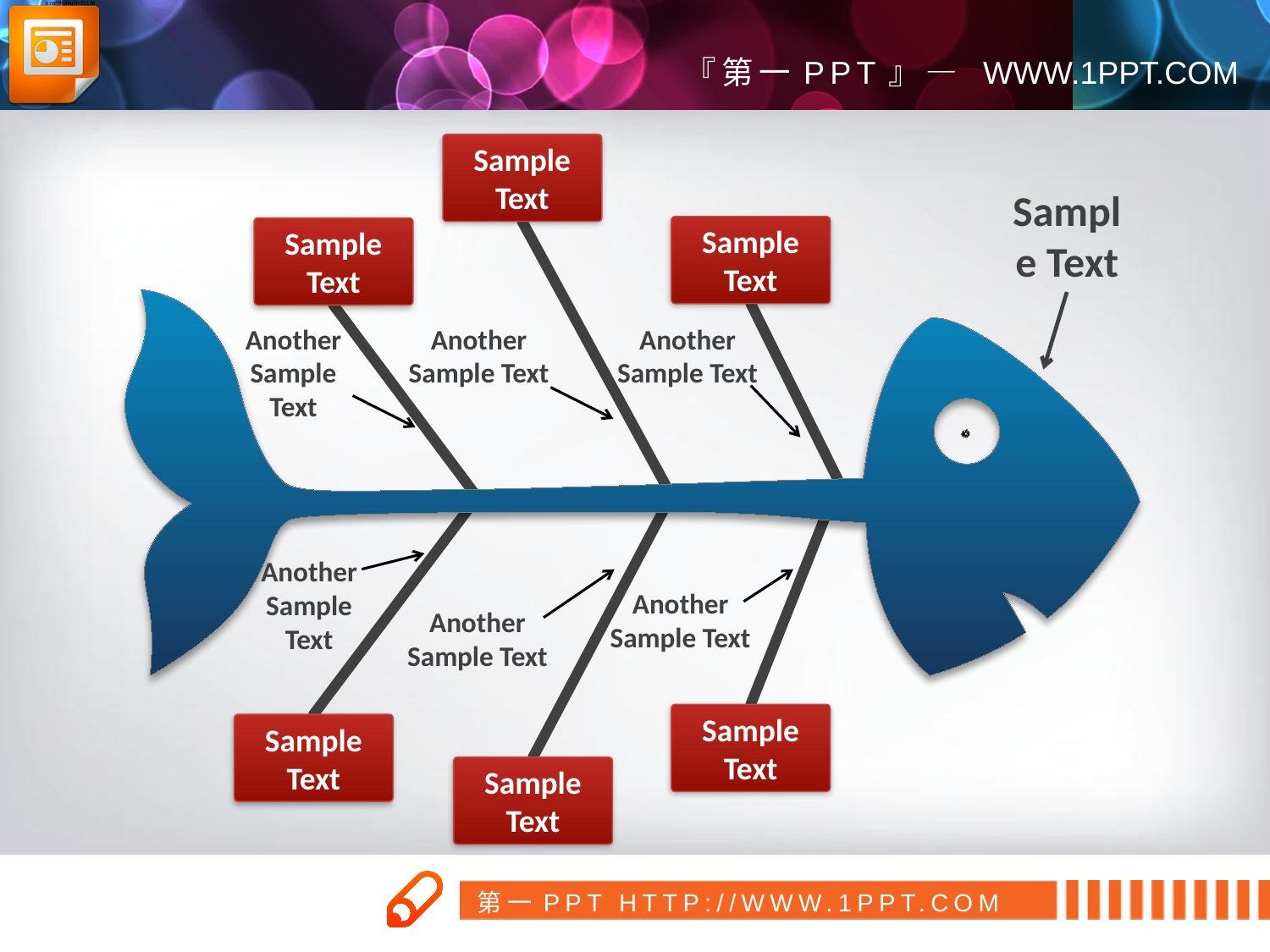

Sample
Text
Sample Text
Sample
Text
Sample
Text

Another Sample Text
Another Sample Text
Another Sample Text
http://home.rapidbbs.cn/?fromuid=22138
Another Sample Text
Another Sample Text
Another Sample Text
Sample
Text
Sample
Text
Sample
Text